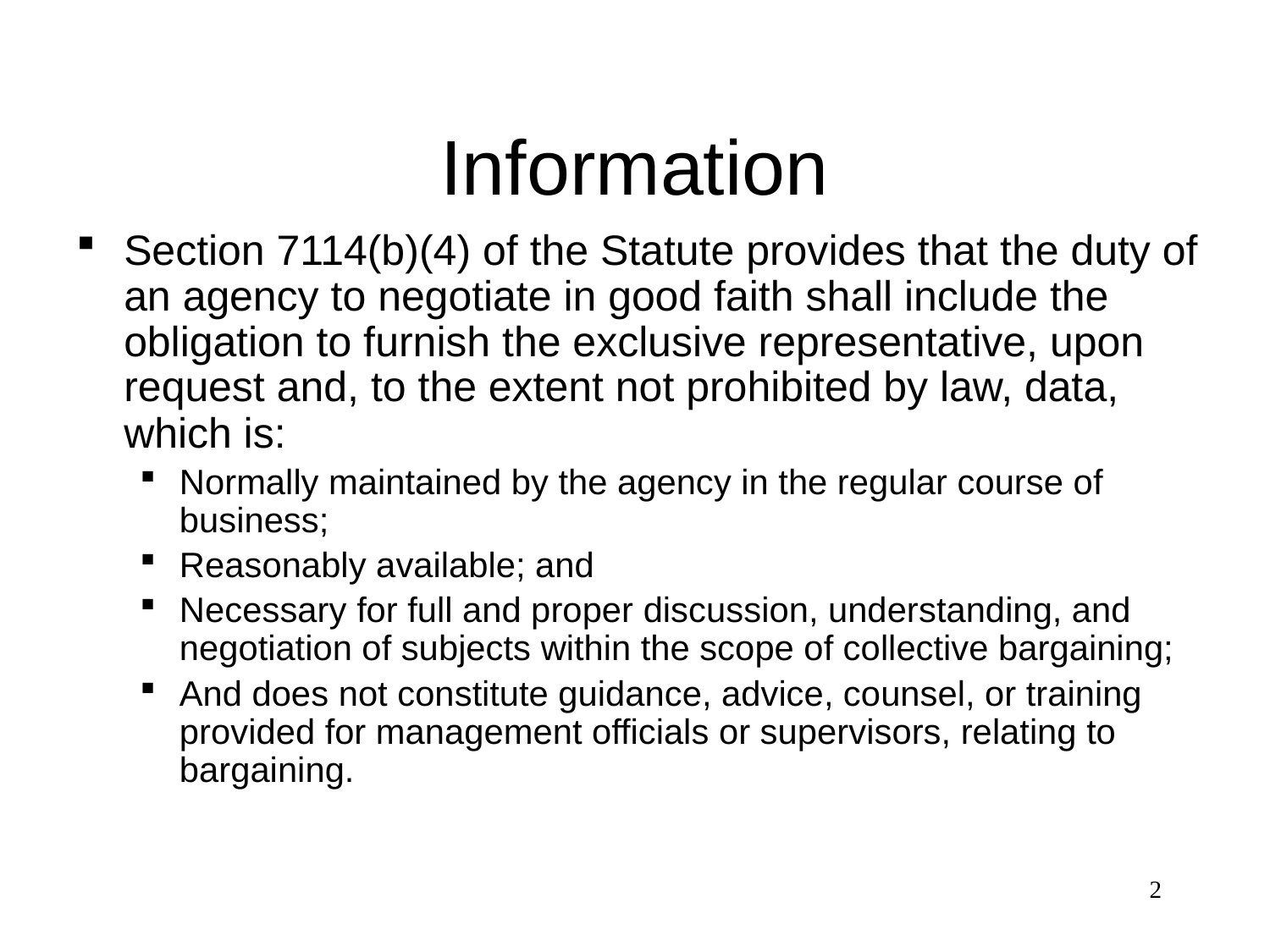

# Information
Section 7114(b)(4) of the Statute provides that the duty of an agency to negotiate in good faith shall include the obligation to furnish the exclusive representative, upon request and, to the extent not prohibited by law, data, which is:
Normally maintained by the agency in the regular course of business;
Reasonably available; and
Necessary for full and proper discussion, understanding, and negotiation of subjects within the scope of collective bargaining;
And does not constitute guidance, advice, counsel, or training provided for management officials or supervisors, relating to bargaining.
2